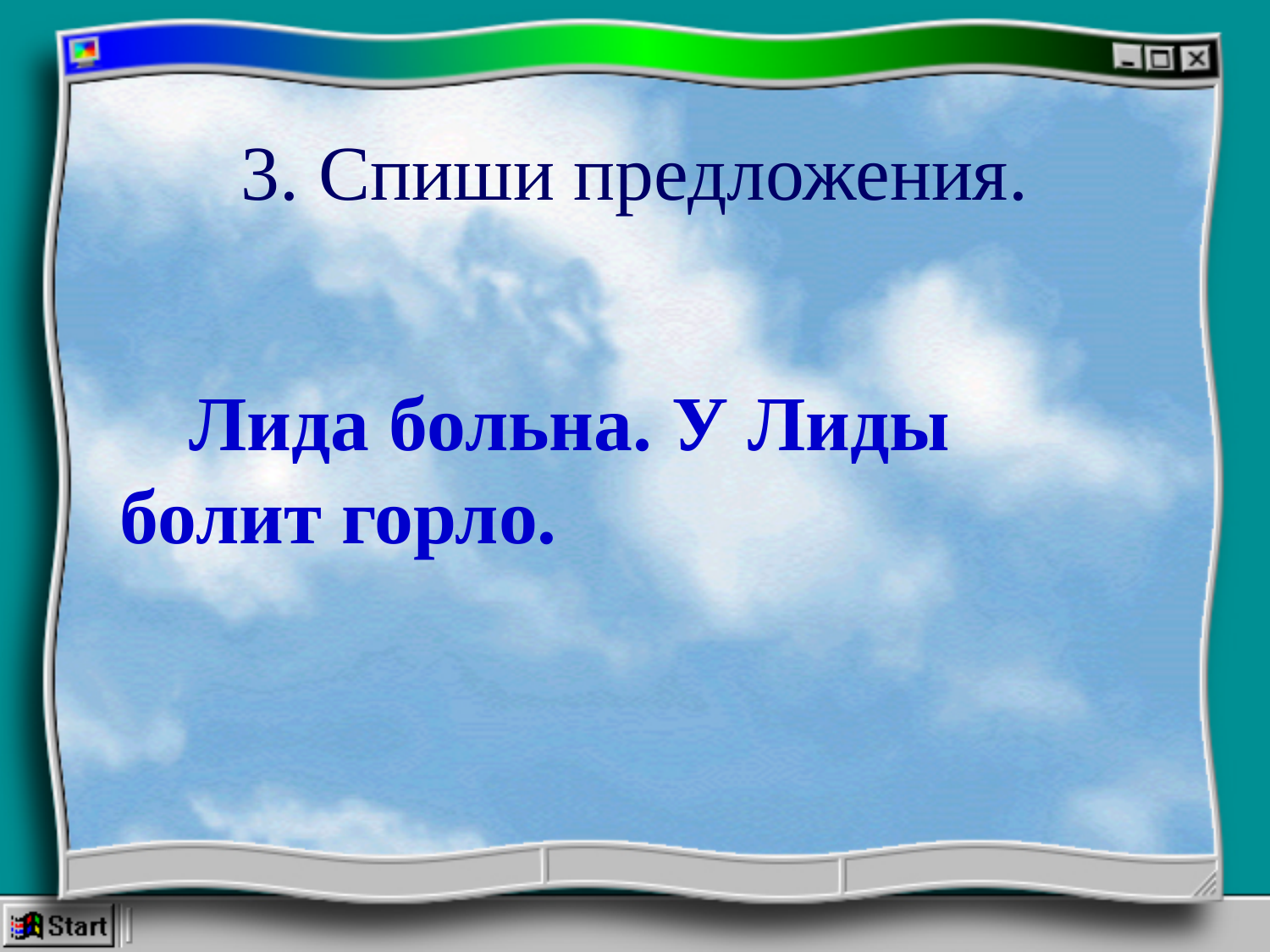

# 3. Спиши предложения.
      Лида больна. У Лиды болит горло.